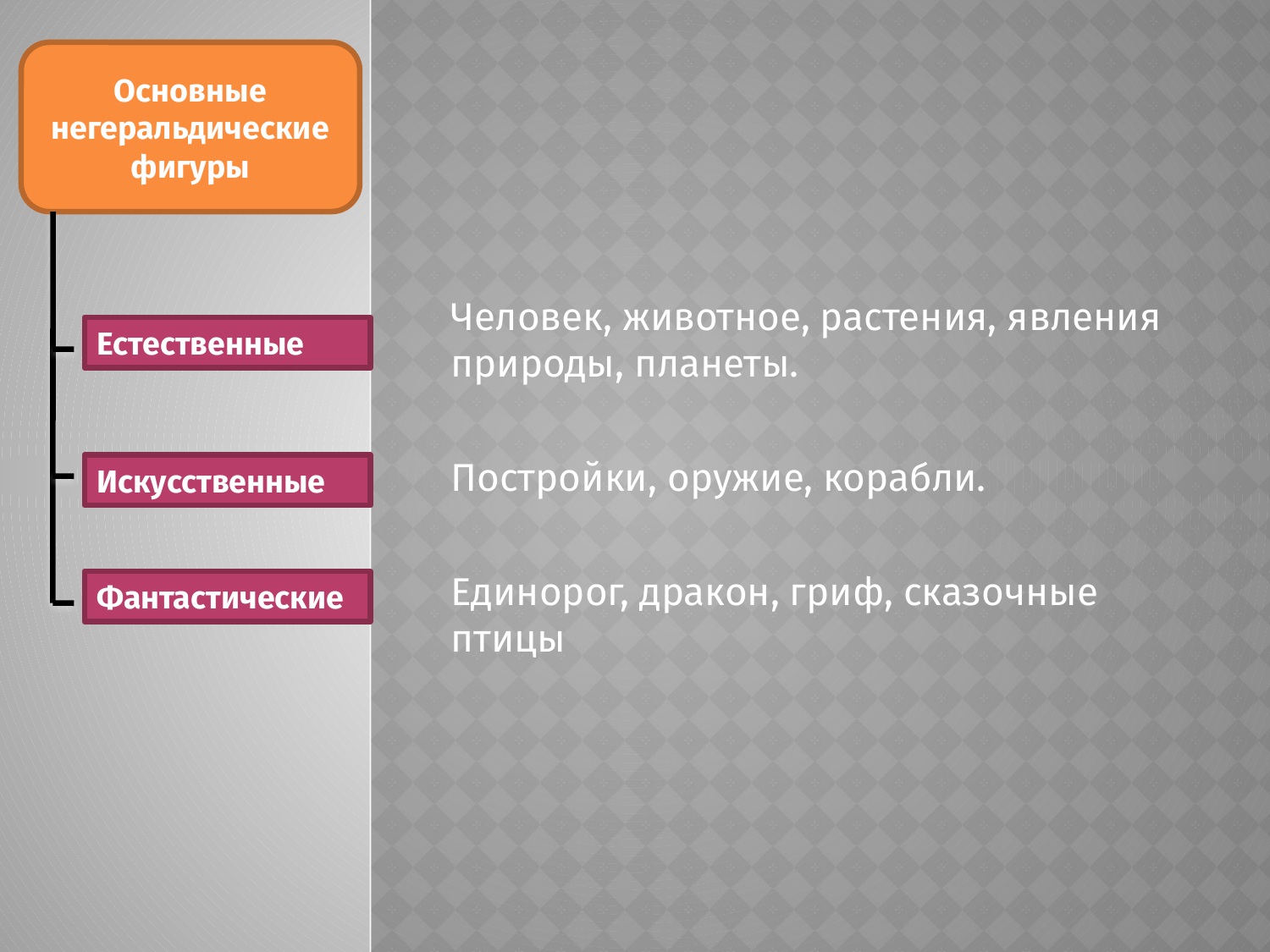

Основные негеральдические фигуры

Человек, животное, растения, явления природы, планеты.

Постройки, оружие, корабли.

Единорог, дракон, гриф, сказочные птицы
Естественные
Искусственные
Фантастические